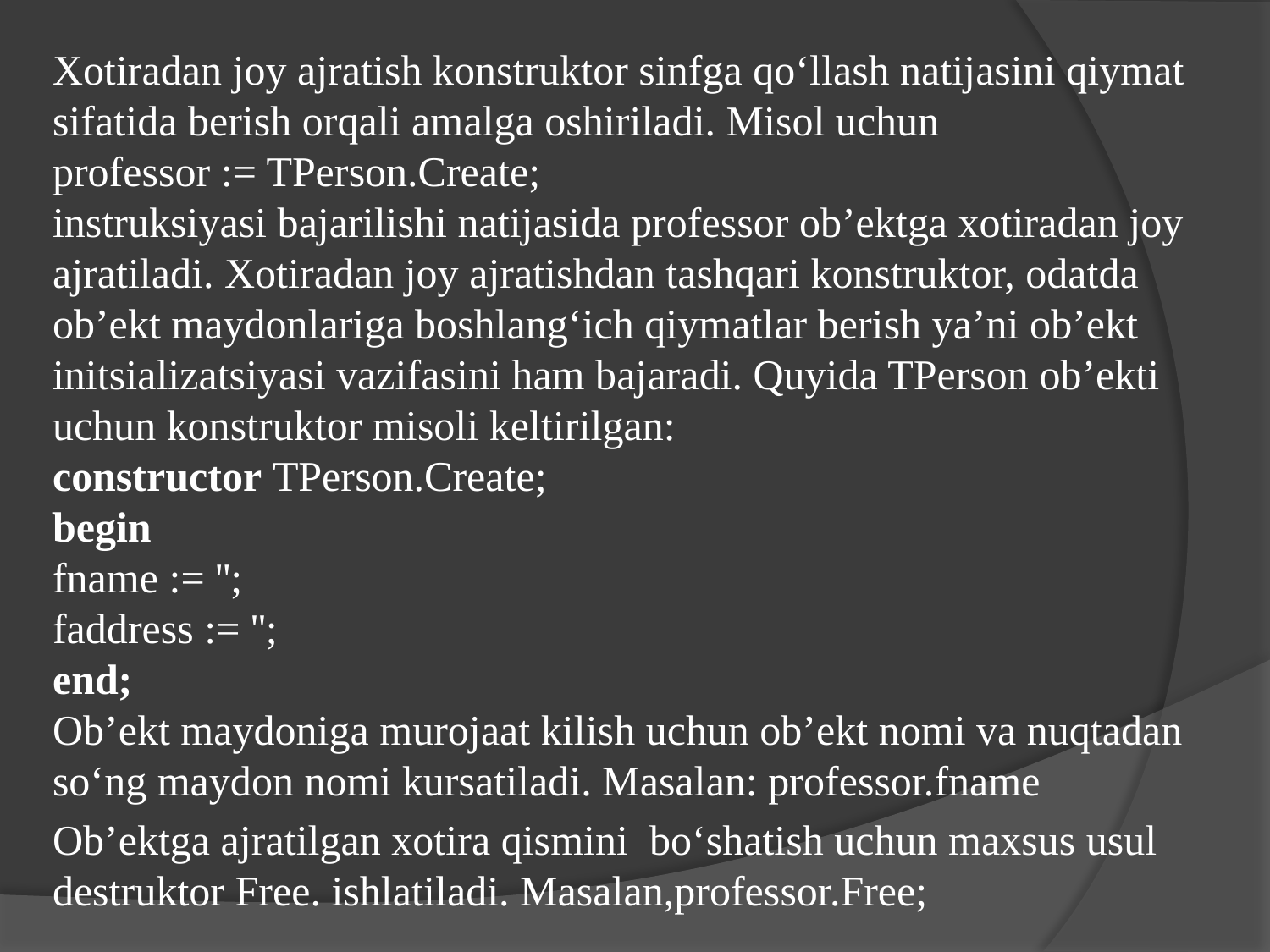

Xotiradan joy ajratish konstruktor sinfga qo‘llash natijasini qiymat sifatida berish orqali amalga oshiriladi. Misol uchun
professor := TPerson.Create;
instruksiyasi bajarilishi natijasida professor ob’ektga xotiradan joy ajratiladi. Xotiradan joy ajratishdan tashqari konstruktor, odatda ob’ekt maydonlariga boshlang‘ich qiymatlar berish ya’ni ob’ekt initsializatsiyasi vazifasini ham bajaradi. Quyida TPerson ob’ekti uchun konstruktor misoli keltirilgan:
constructor TPerson.Create;
begin
fname := '';
faddress := '';
end;
Ob’ekt maydoniga murojaat kilish uchun ob’ekt nomi va nuqtadan so‘ng maydon nomi kursatiladi. Masalan: professor.fname
Ob’ektga ajratilgan xotira qismini  bo‘shatish uchun maxsus usul destruktor Free. ishlatiladi. Masalan,professor.Free;